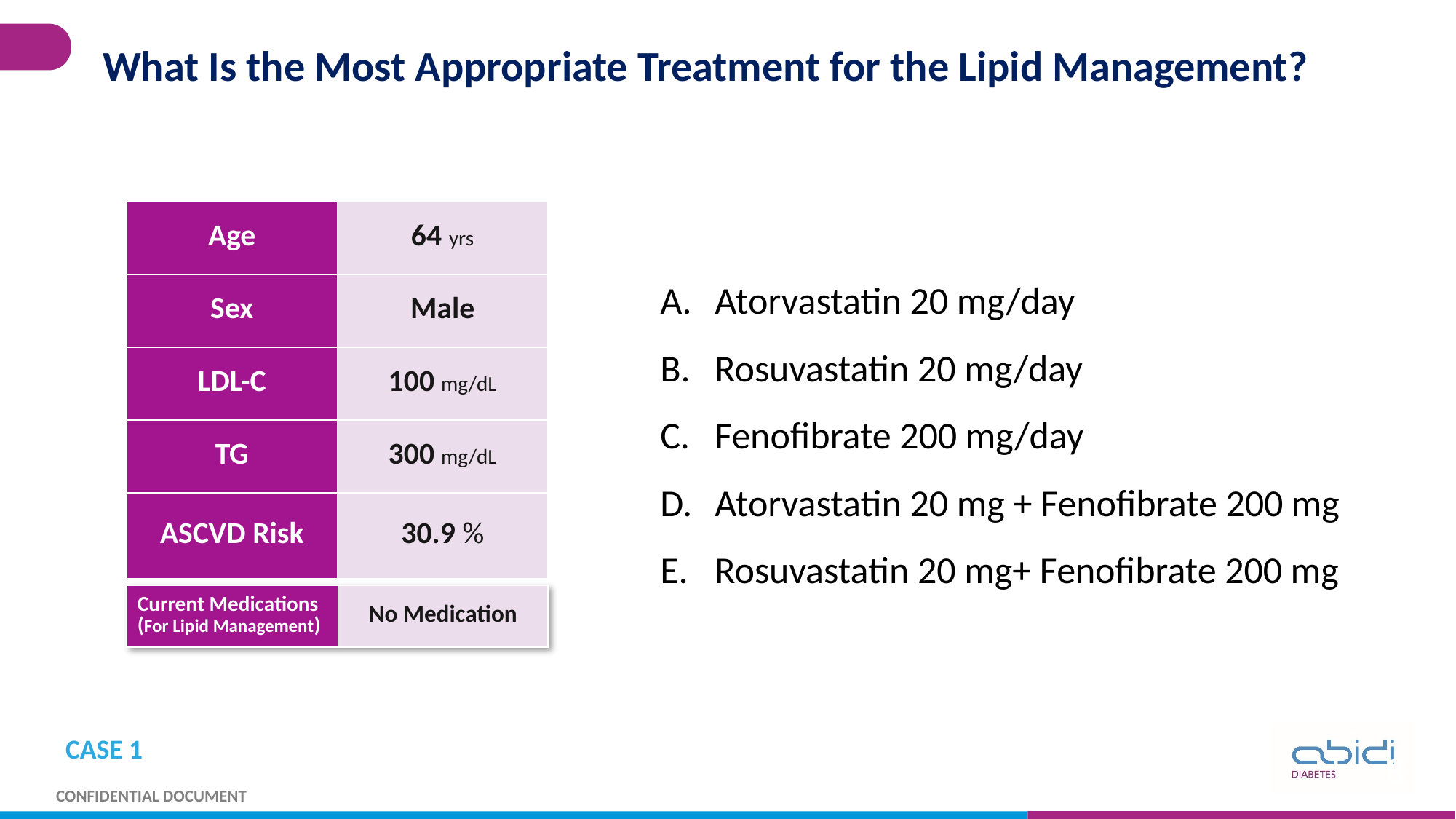

What Is the Most Appropriate Treatment for the Lipid Management?
| Age | 64 yrs |
| --- | --- |
| Sex | Male |
| LDL-C | 100 mg/dL |
| TG | 300 mg/dL |
| ASCVD Risk | 30.9 % |

Atorvastatin 20 mg/day

Rosuvastatin 20 mg/day

Fenofibrate 200 mg/day

Atorvastatin 20 mg + Fenofibrate 200 mg

Rosuvastatin 20 mg+ Fenofibrate 200 mg

| Current Medications (For Lipid Management) | No Medication |
| --- | --- |
CASE 1
8